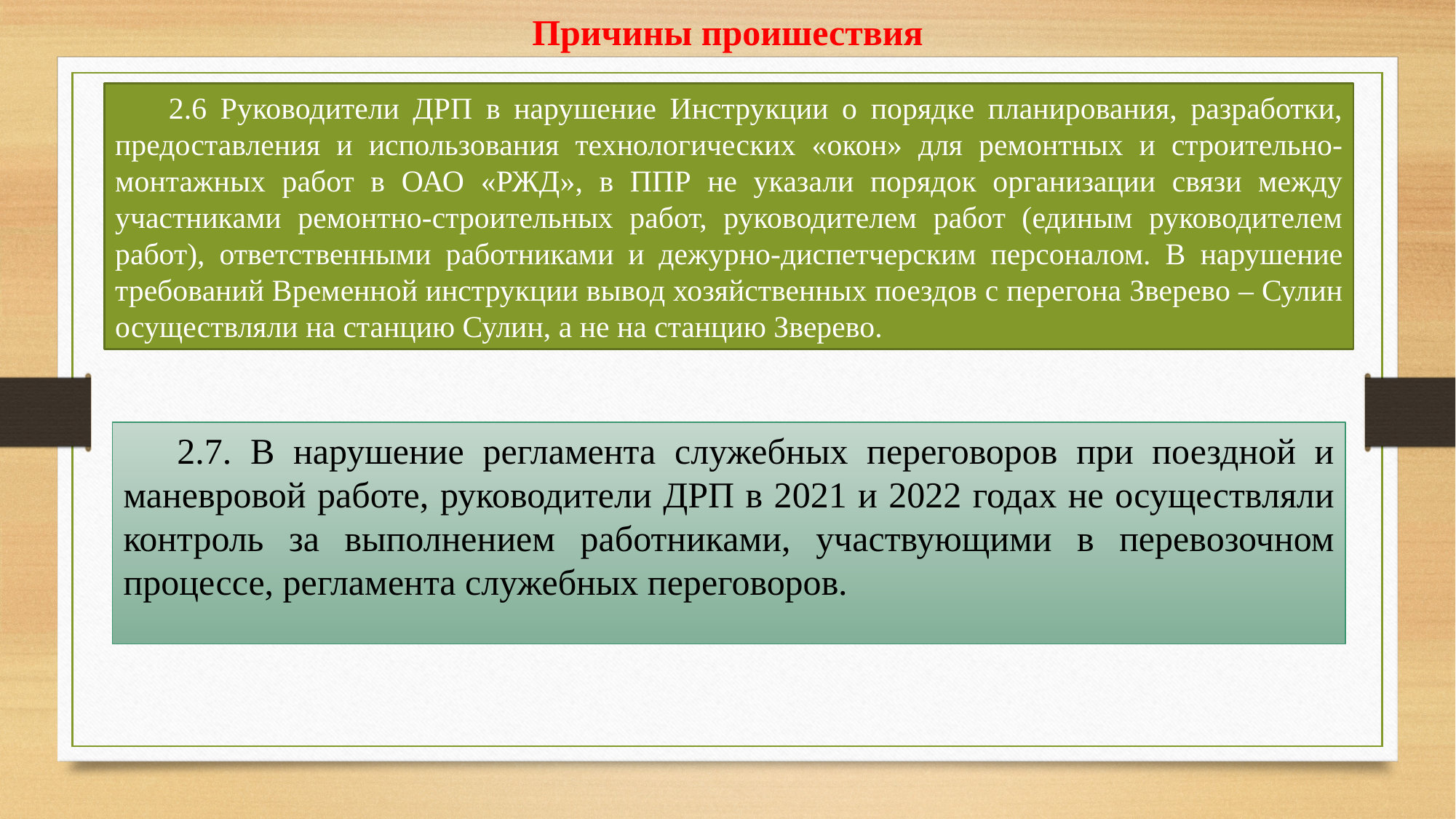

Причины проишествия
2.6 Руководители ДРП в нарушение Инструкции о порядке планирования, разработки, предоставления и использования технологических «окон» для ремонтных и строительно-монтажных работ в ОАО «РЖД», в ППР не указали порядок организации связи между участниками ремонтно-строительных работ, руководителем работ (единым руководителем работ), ответственными работниками и дежурно-диспетчерским персоналом. В нарушение требований Временной инструкции вывод хозяйственных поездов с перегона Зверево – Сулин осуществляли на станцию Сулин, а не на станцию Зверево.
2.7. В нарушение регламента служебных переговоров при поездной и маневровой работе, руководители ДРП в 2021 и 2022 годах не осуществляли контроль за выполнением работниками, участвующими в перевозочном процессе, регламента служебных переговоров.